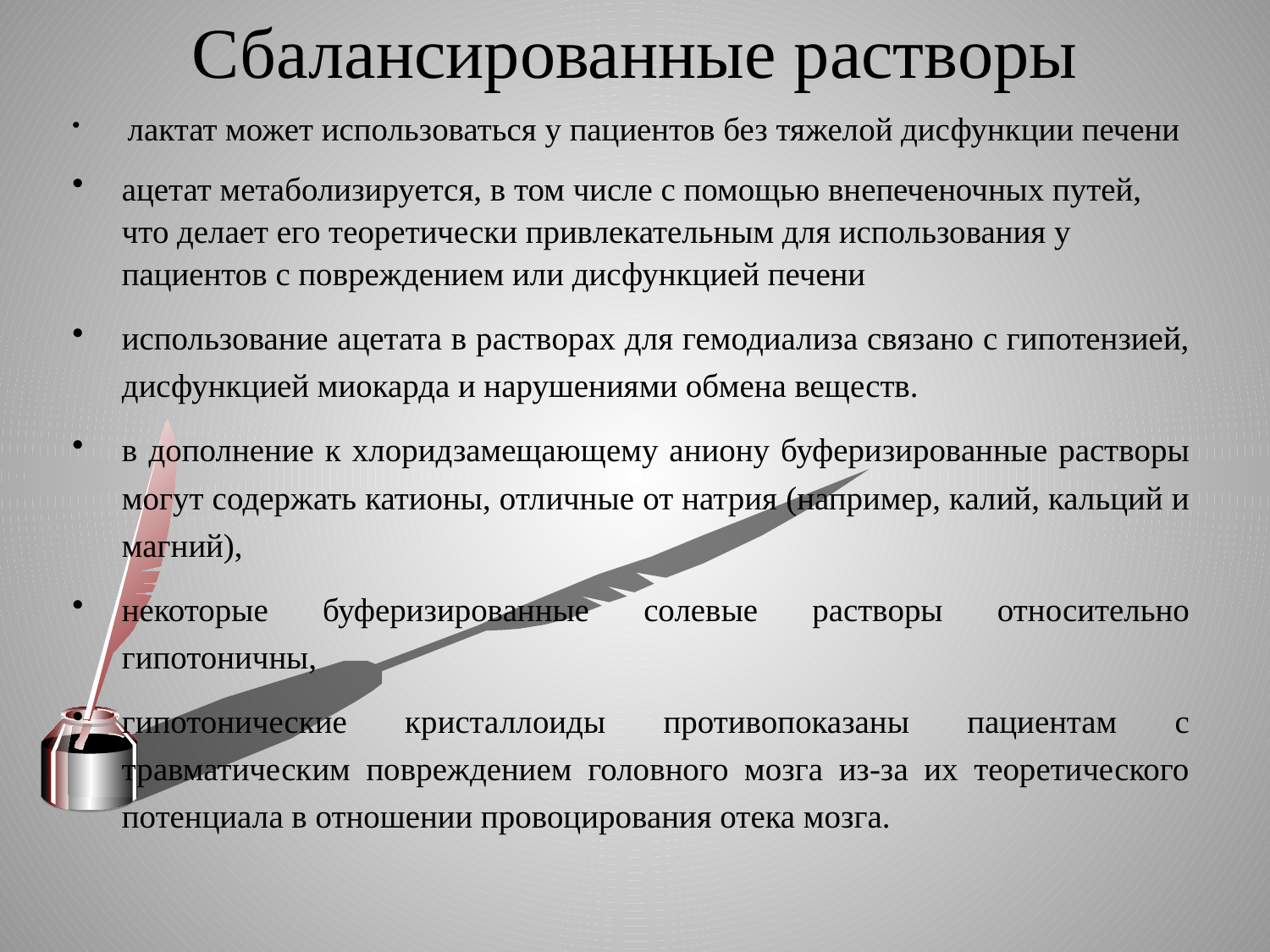

# Сбалансированные растворы
 лактат может использоваться у пациентов без тяжелой дисфункции печени
ацетат метаболизируется, в том числе с помощью внепеченочных путей, что делает его теоретически привлекательным для использования у пациентов с повреждением или дисфункцией печени
использование ацетата в растворах для гемодиализа связано с гипотензией, дисфункцией миокарда и нарушениями обмена веществ.
в дополнение к хлоридзамещающему аниону буферизированные растворы могут содержать катионы, отличные от натрия (например, калий, кальций и магний),
некоторые буферизированные солевые растворы относительно гипотоничны,
гипотонические кристаллоиды противопоказаны пациентам с травматическим повреждением головного мозга из-за их теоретического потенциала в отношении провоцирования отека мозга.